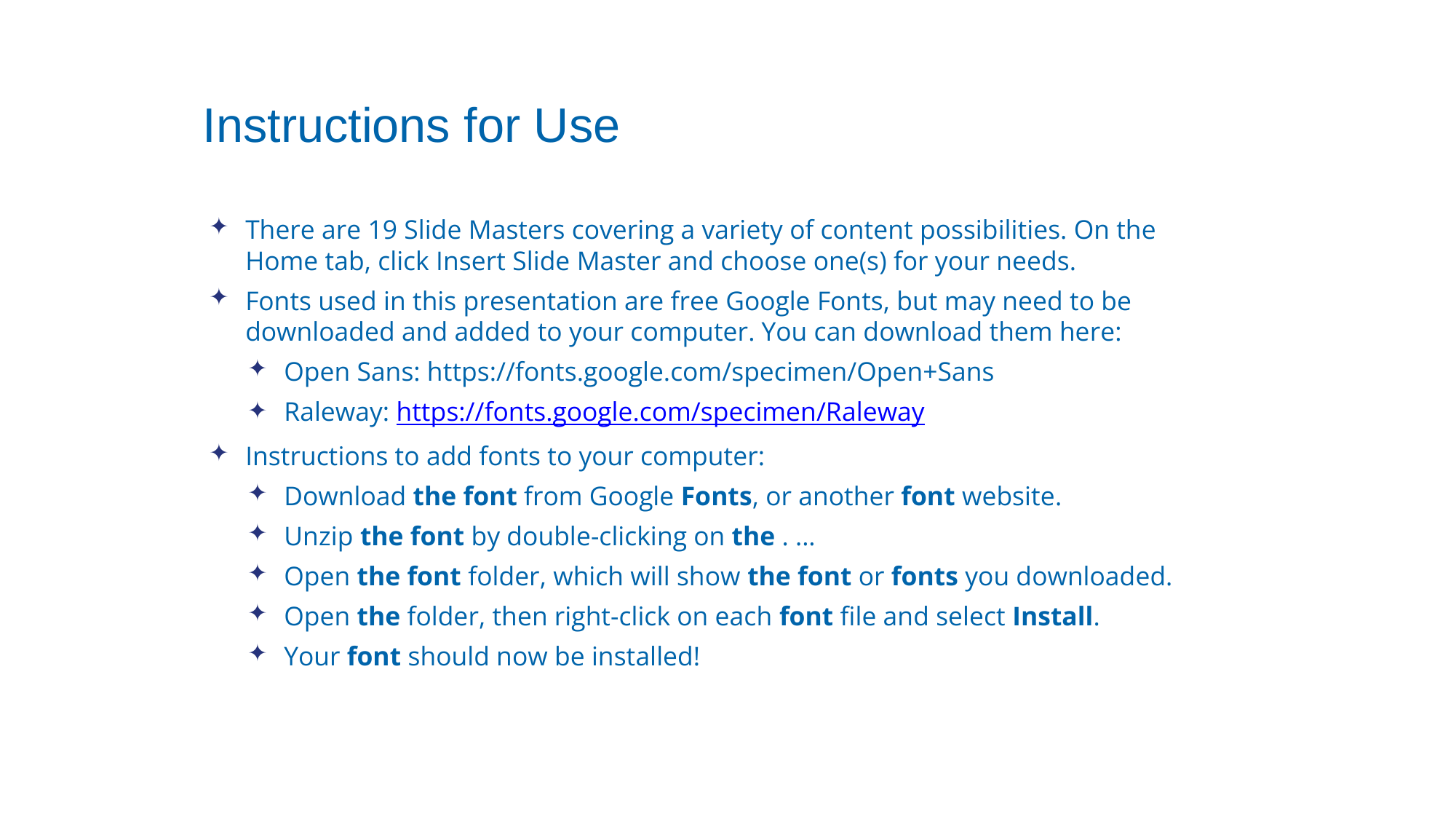

Instructions for Use
There are 19 Slide Masters covering a variety of content possibilities. On the Home tab, click Insert Slide Master and choose one(s) for your needs.
Fonts used in this presentation are free Google Fonts, but may need to be downloaded and added to your computer. You can download them here:
Open Sans: https://fonts.google.com/specimen/Open+Sans
Raleway: https://fonts.google.com/specimen/Raleway
Instructions to add fonts to your computer:
Download the font from Google Fonts, or another font website.
Unzip the font by double-clicking on the . ...
Open the font folder, which will show the font or fonts you downloaded.
Open the folder, then right-click on each font file and select Install.
Your font should now be installed!